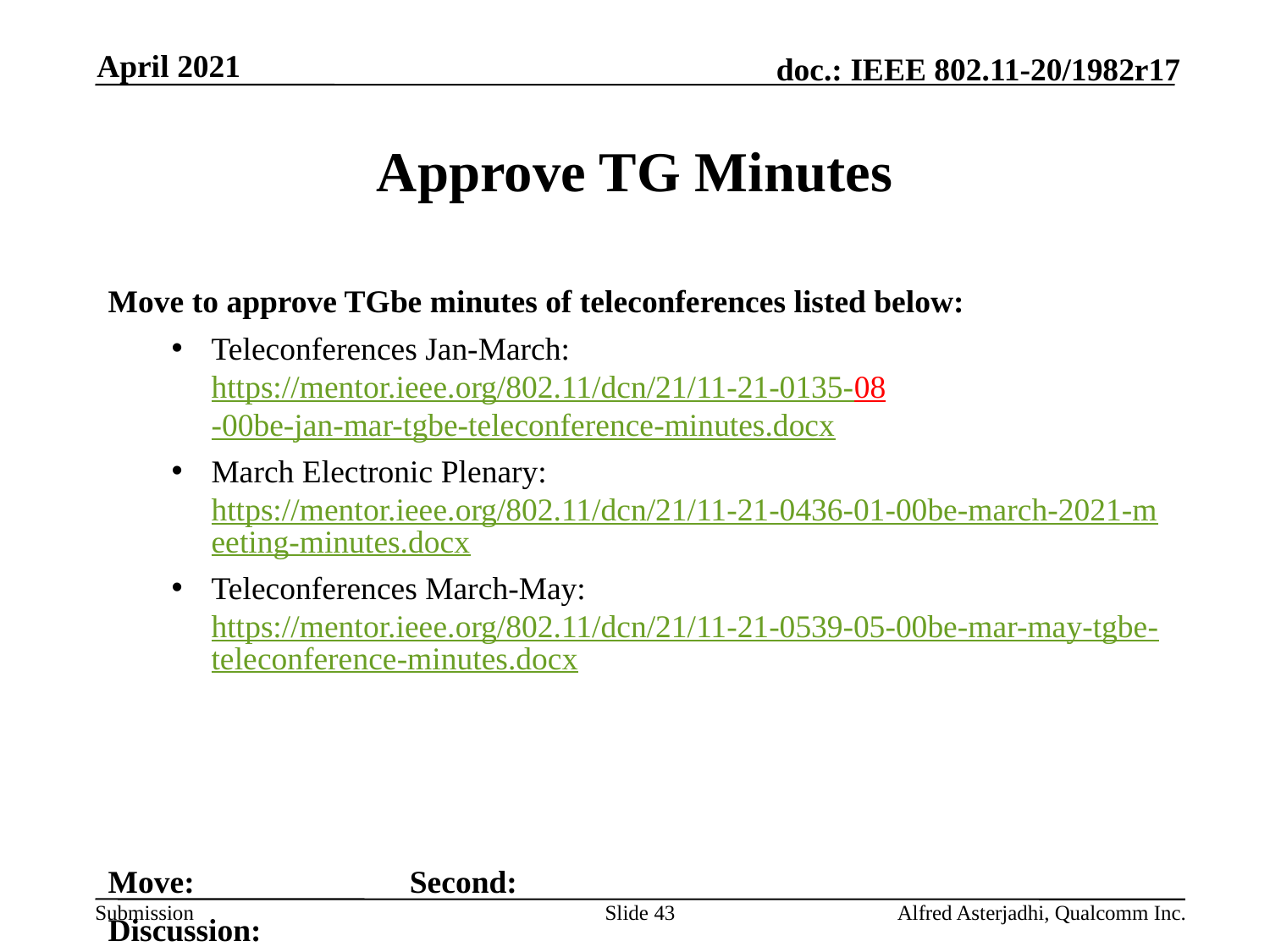

April 2021
# Approve TG Minutes
Move to approve TGbe minutes of teleconferences listed below:
Teleconferences Jan-March: https://mentor.ieee.org/802.11/dcn/21/11-21-0135-08-00be-jan-mar-tgbe-teleconference-minutes.docx
March Electronic Plenary: https://mentor.ieee.org/802.11/dcn/21/11-21-0436-01-00be-march-2021-meeting-minutes.docx
Teleconferences March-May: https://mentor.ieee.org/802.11/dcn/21/11-21-0539-05-00be-mar-may-tgbe-teleconference-minutes.docx

Move: 		Second:
Discussion:
Result:

Slide 43
Alfred Asterjadhi, Qualcomm Inc.